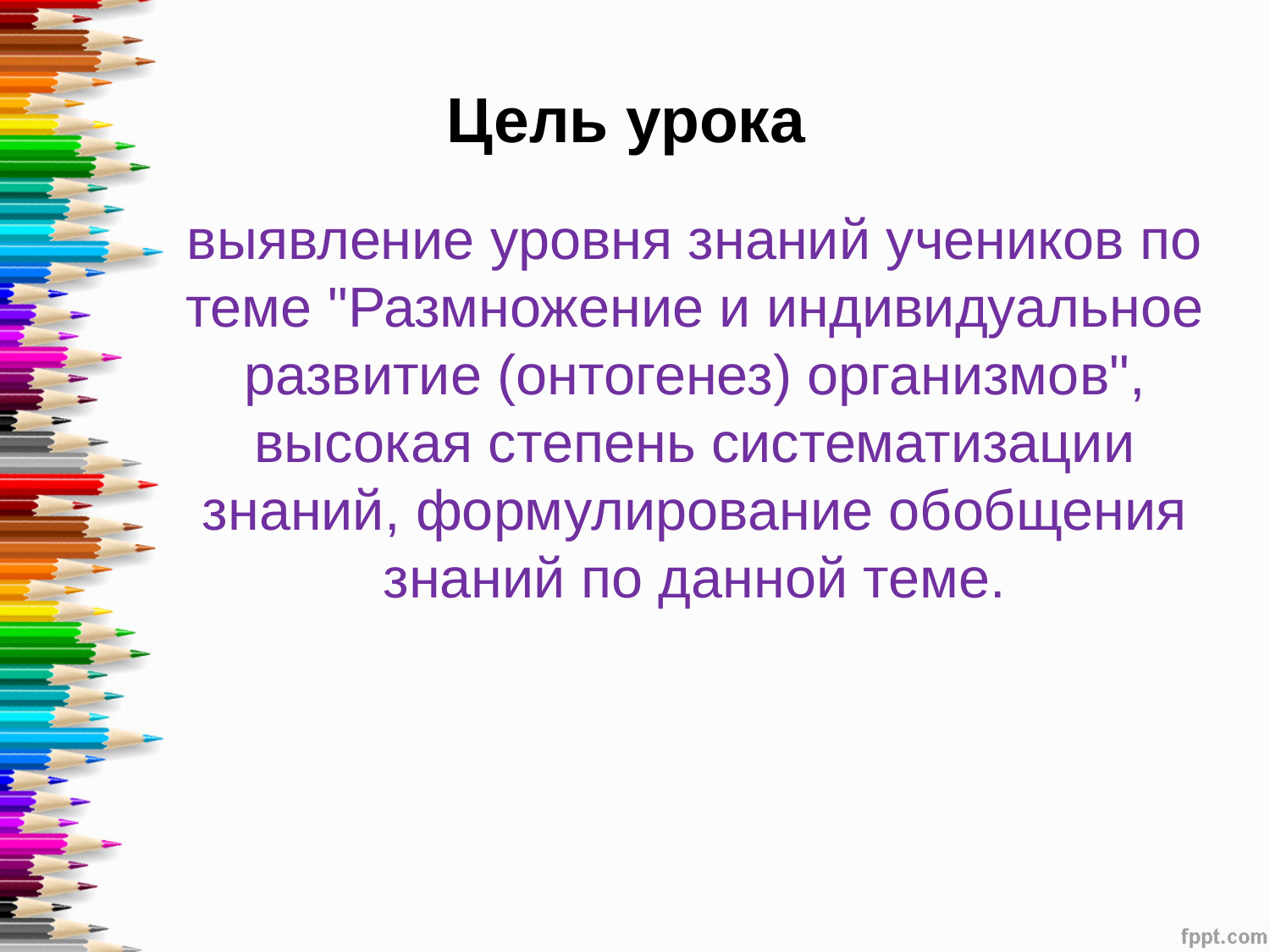

# Цель урока
выявление уровня знаний учеников по теме "Размножение и индивидуальное развитие (онтогенез) организмов", высокая степень систематизации знаний, формулирование обобщения знаний по данной теме.